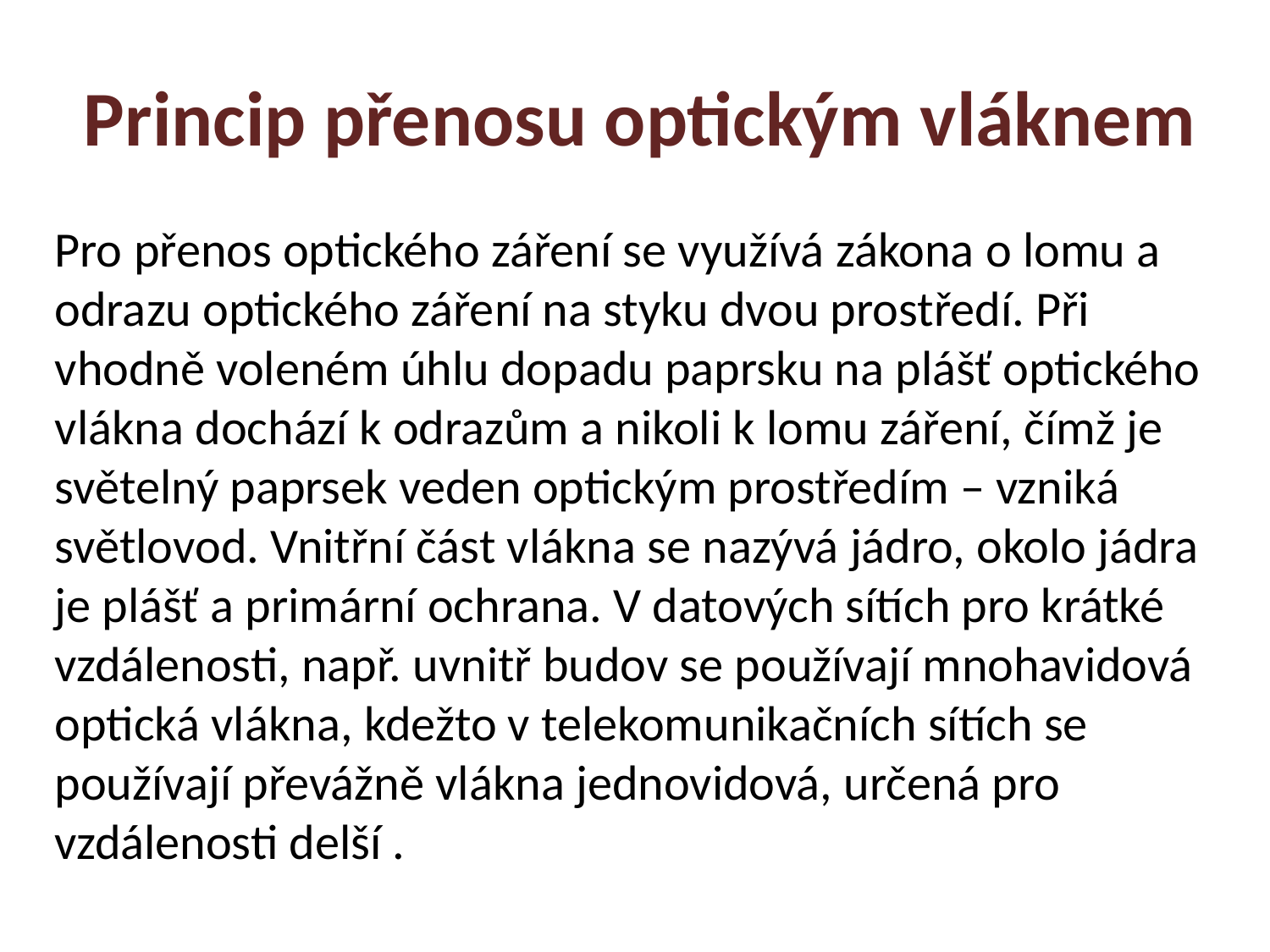

Princip přenosu optickým vláknem
Pro přenos optického záření se využívá zákona o lomu a odrazu optického záření na styku dvou prostředí. Při vhodně voleném úhlu dopadu paprsku na plášť optického vlákna dochází k odrazům a nikoli k lomu záření, čímž je světelný paprsek veden optickým prostředím – vzniká světlovod. Vnitřní část vlákna se nazývá jádro, okolo jádra je plášť a primární ochrana. V datových sítích pro krátké vzdálenosti, např. uvnitř budov se používají mnohavidová optická vlákna, kdežto v telekomunikačních sítích se používají převážně vlákna jednovidová, určená pro vzdálenosti delší .